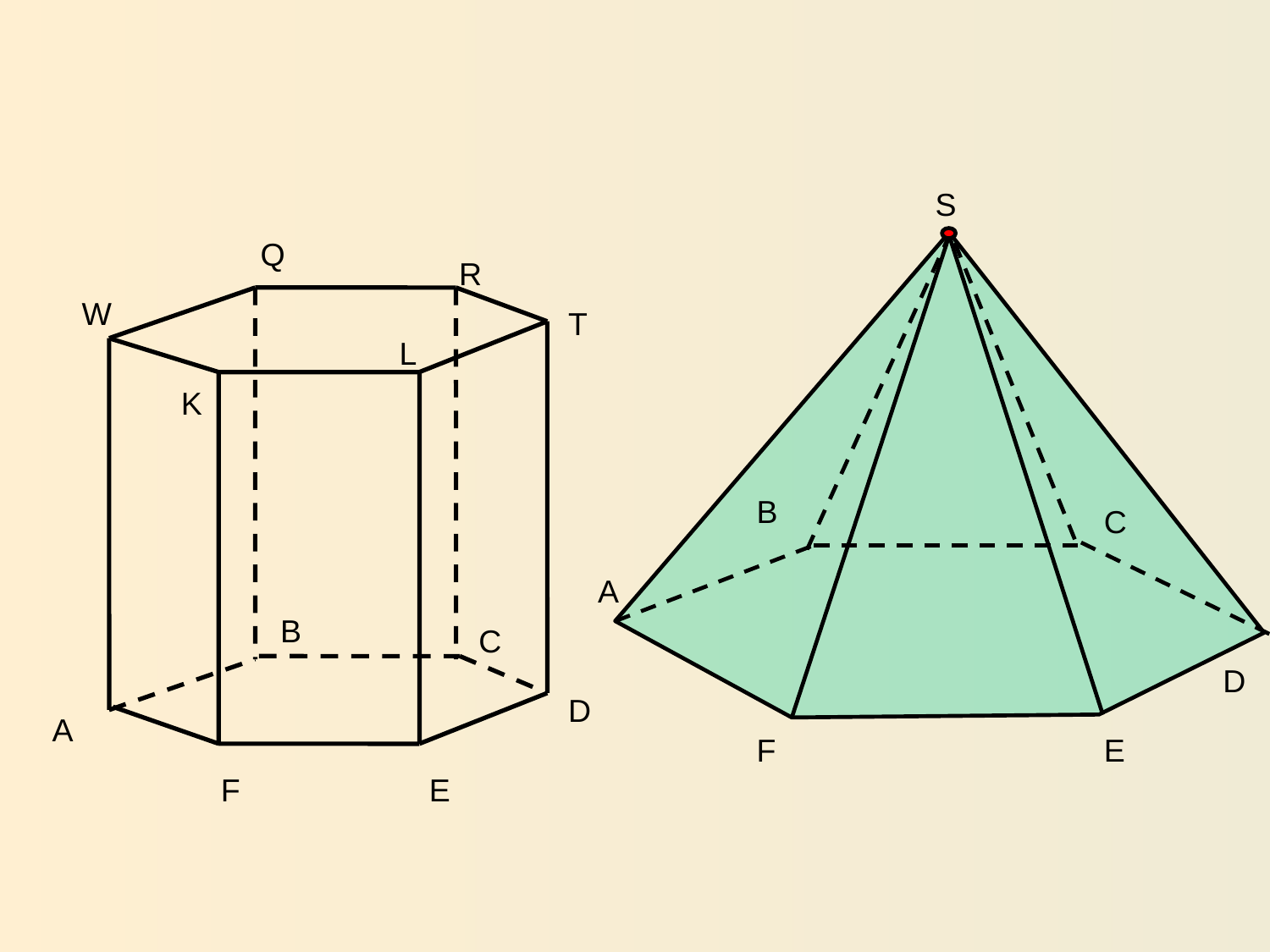

S
Q

R
W

T
L
K
B
C
A
B
C
D
D
A
F
E
F
E